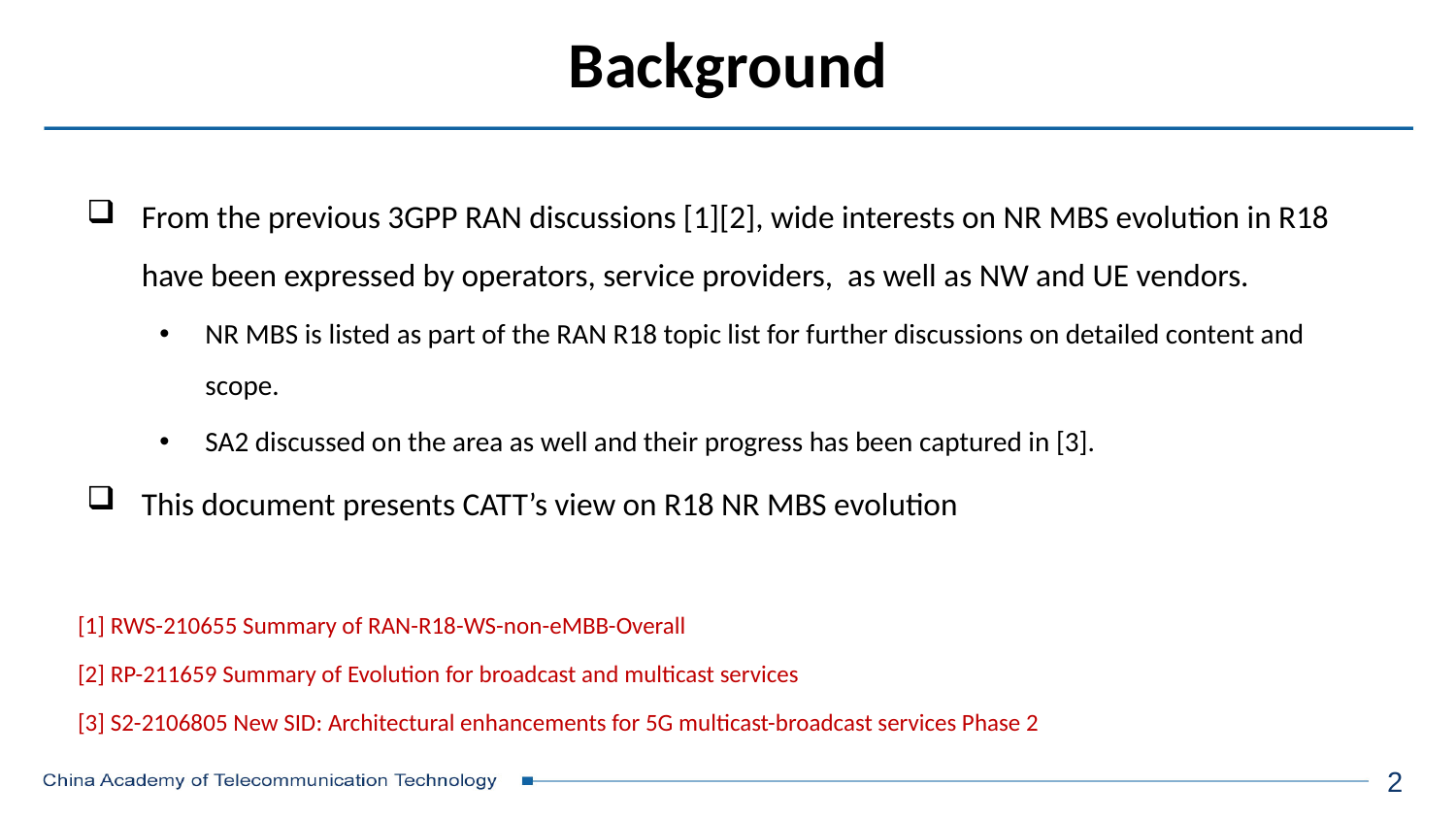

Background
From the previous 3GPP RAN discussions [1][2], wide interests on NR MBS evolution in R18 have been expressed by operators, service providers,  as well as NW and UE vendors.
NR MBS is listed as part of the RAN R18 topic list for further discussions on detailed content and scope.
SA2 discussed on the area as well and their progress has been captured in [3].
This document presents CATT’s view on R18 NR MBS evolution
[1] RWS-210655 Summary of RAN-R18-WS-non-eMBB-Overall
[2] RP-211659 Summary of Evolution for broadcast and multicast services
[3] S2-2106805‎ New SID: Architectural enhancements for 5G multicast-broadcast services Phase ‎‎2‎
2